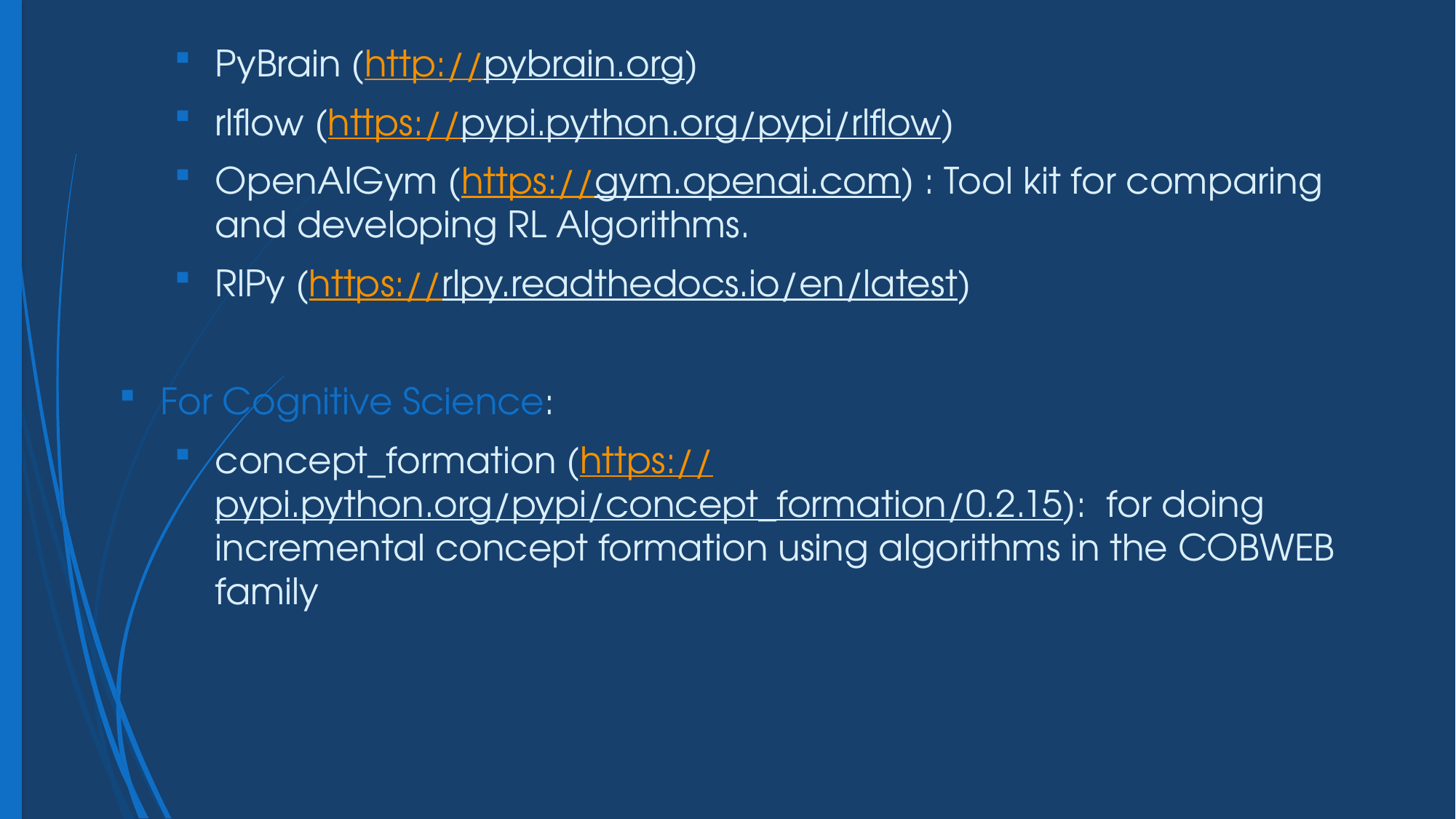

PyBrain (http://pybrain.org)
rlflow (https://pypi.python.org/pypi/rlflow)
OpenAIGym (https://gym.openai.com) : Tool kit for comparing and developing RL Algorithms.
RlPy (https://rlpy.readthedocs.io/en/latest)

For Cognitive Science:
concept_formation (https://pypi.python.org/pypi/concept_formation/0.2.15):  for doing incremental concept formation using algorithms in the COBWEB family